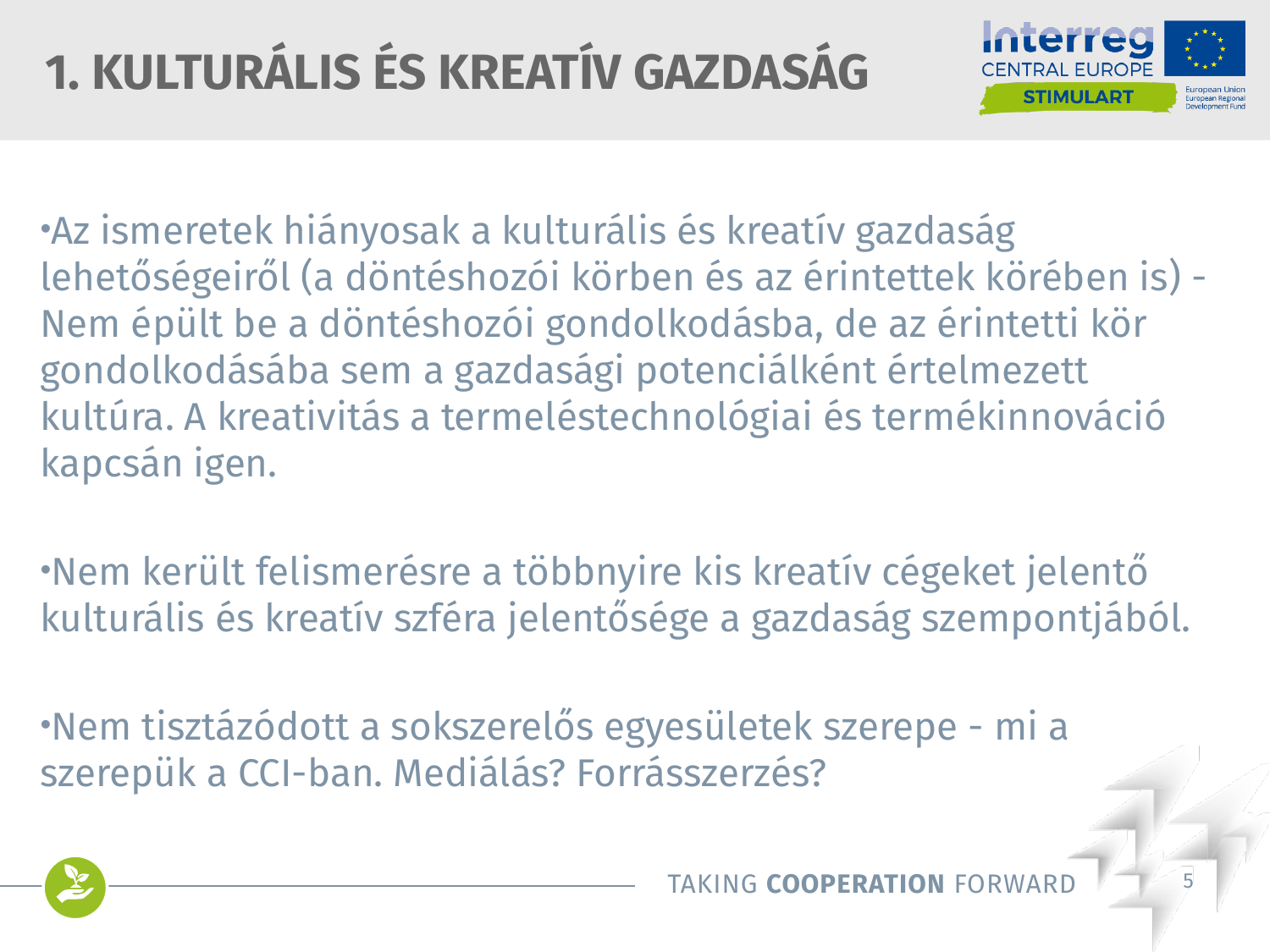

# 1. Kulturális és kreatív gazdaság
Az ismeretek hiányosak a kulturális és kreatív gazdaság lehetőségeiről (a döntéshozói körben és az érintettek körében is) - Nem épült be a döntéshozói gondolkodásba, de az érintetti kör gondolkodásába sem a gazdasági potenciálként értelmezett kultúra. A kreativitás a termeléstechnológiai és termékinnováció kapcsán igen.

Nem került felismerésre a többnyire kis kreatív cégeket jelentő kulturális és kreatív szféra jelentősége a gazdaság szempontjából.

Nem tisztázódott a sokszerelős egyesületek szerepe - mi a szerepük a CCI-ban. Mediálás? Forrásszerzés?